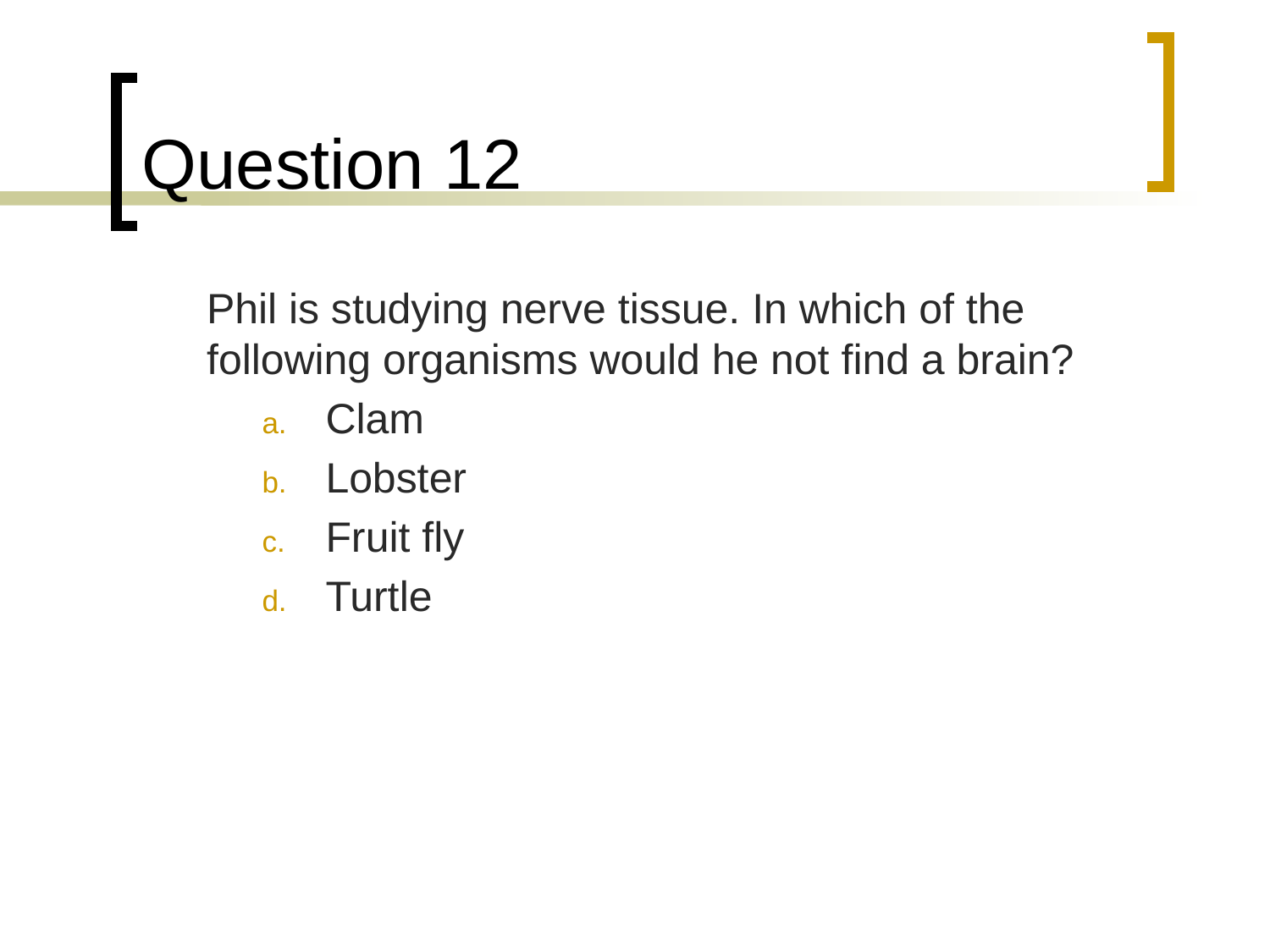

# Question 12
	Phil is studying nerve tissue. In which of the following organisms would he not find a brain?
Clam
Lobster
Fruit fly
Turtle